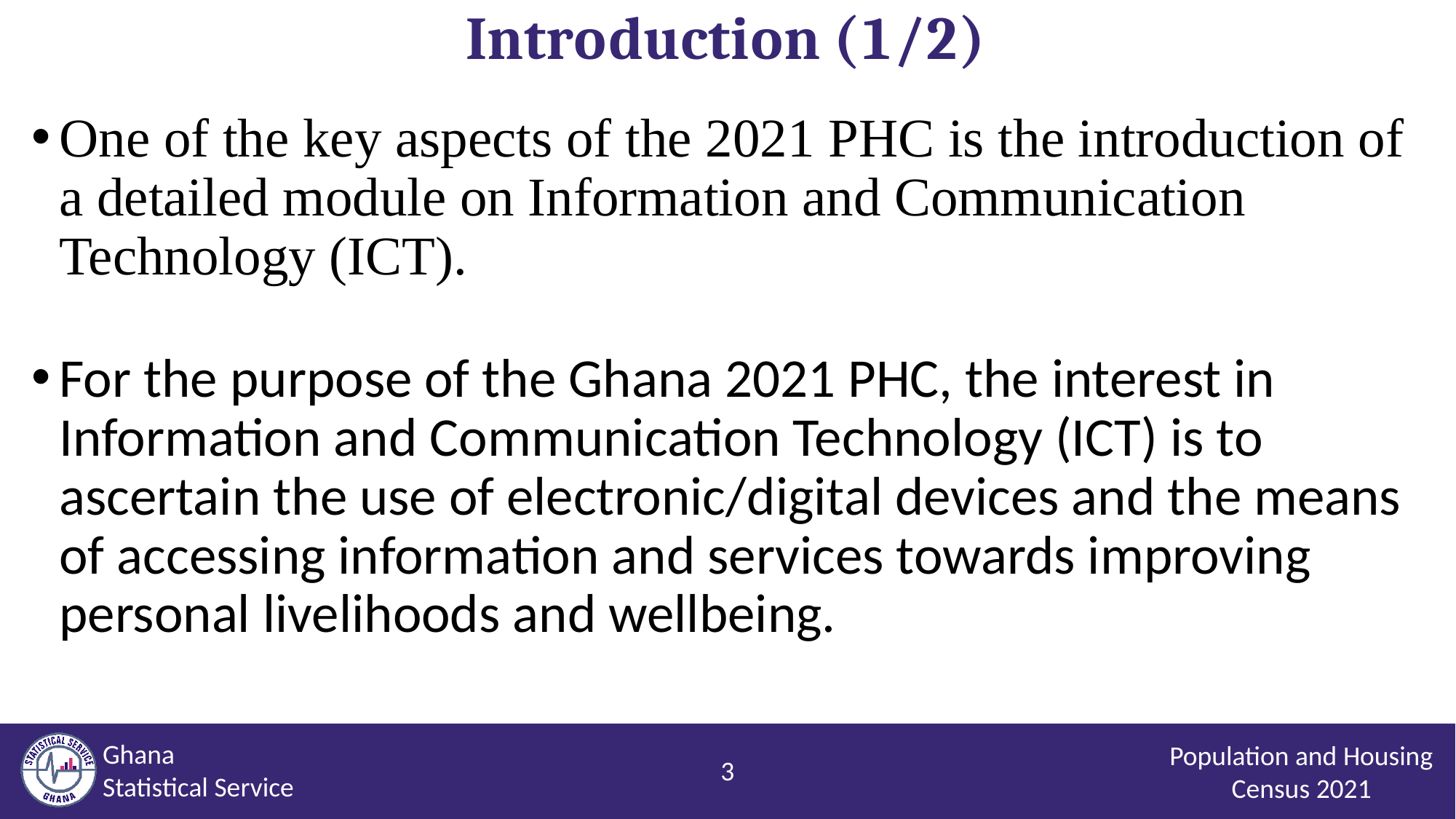

# Introduction (1/2)
One of the key aspects of the 2021 PHC is the introduction of a detailed module on Information and Communication Technology (ICT).

For the purpose of the Ghana 2021 PHC, the interest in Information and Communication Technology (ICT) is to ascertain the use of electronic/digital devices and the means of accessing information and services towards improving personal livelihoods and wellbeing.

Population and Housing Census 2021
3